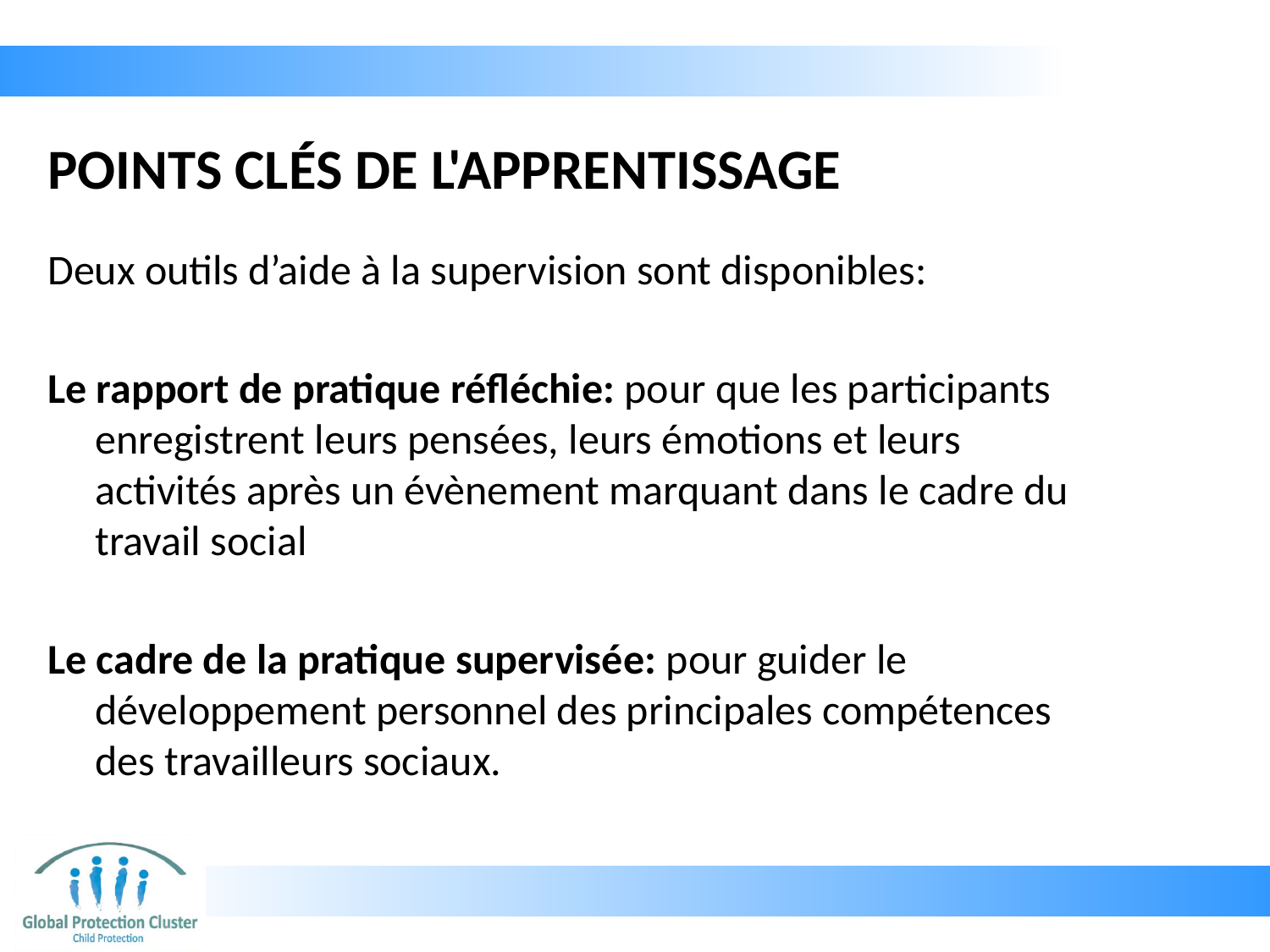

# POINTS CLÉS DE L'APPRENTISSAGE
Deux outils d’aide à la supervision sont disponibles:

Le rapport de pratique réfléchie: pour que les participants enregistrent leurs pensées, leurs émotions et leurs activités après un évènement marquant dans le cadre du travail social

Le cadre de la pratique supervisée: pour guider le développement personnel des principales compétences des travailleurs sociaux.